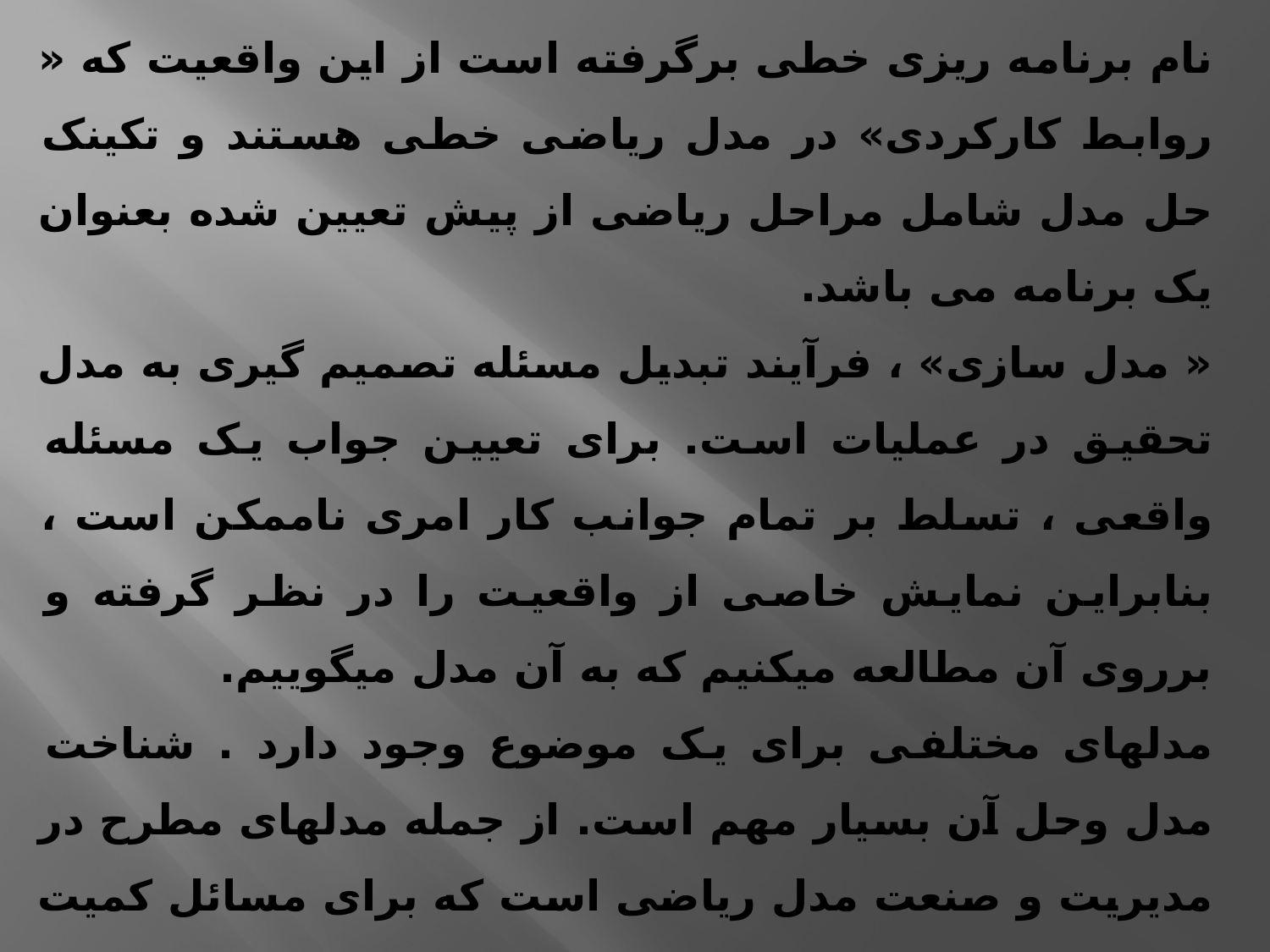

نام برنامه ریزی خطی برگرفته است از این واقعیت که « روابط کارکردی» در مدل ریاضی خطی هستند و تکینک حل مدل شامل مراحل ریاضی از پیش تعیین شده بعنوان یک برنامه می باشد.
« مدل سازی» ، فرآیند تبدیل مسئله تصمیم گیری به مدل تحقیق در عملیات است. برای تعیین جواب یک مسئله واقعی ، تسلط بر تمام جوانب کار امری ناممکن است ، بنابراین نمایش خاصی از واقعیت را در نظر گرفته و برروی آن مطالعه میکنیم که به آن مدل میگوییم.
مدلهای مختلفی برای یک موضوع وجود دارد . شناخت مدل وحل آن بسیار مهم است. از جمله مدلهای مطرح در مدیریت و صنعت مدل ریاضی است که برای مسائل کمیت پذیر می رود .دراین جا به معرفی وبا مراحل مختلف ساخت آن آشنا خواهیم شد. همانطورکه قبلا بیان گردید هر مدل برنامه ریزی خطی شامل اجزا و ویژگی های مشخصی است.